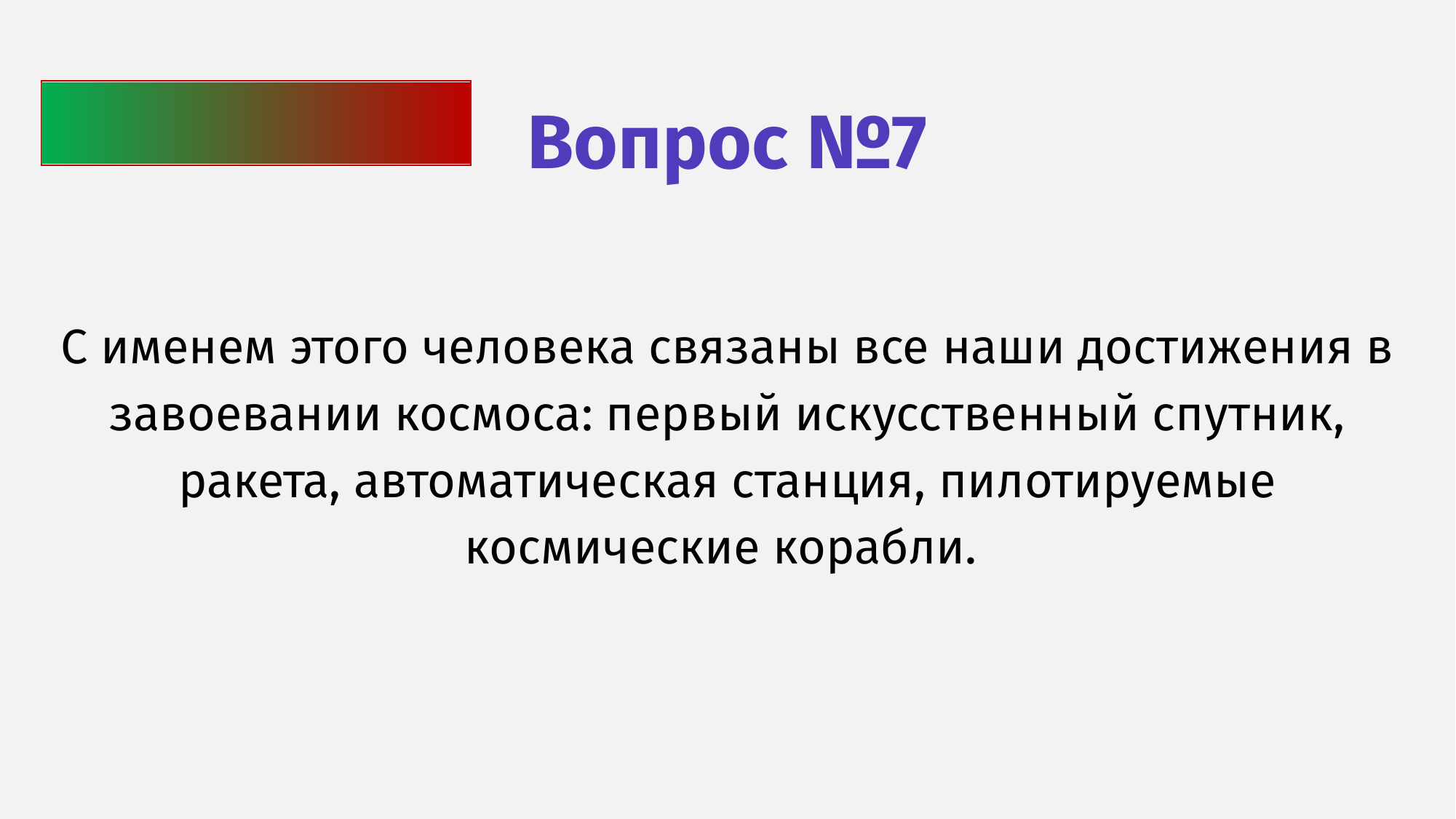

Вопрос №7
С именем этого человека связаны все наши достижения в завоевании космоса: первый искусственный спутник, ракета, автоматическая станция, пилотируемые космические корабли.